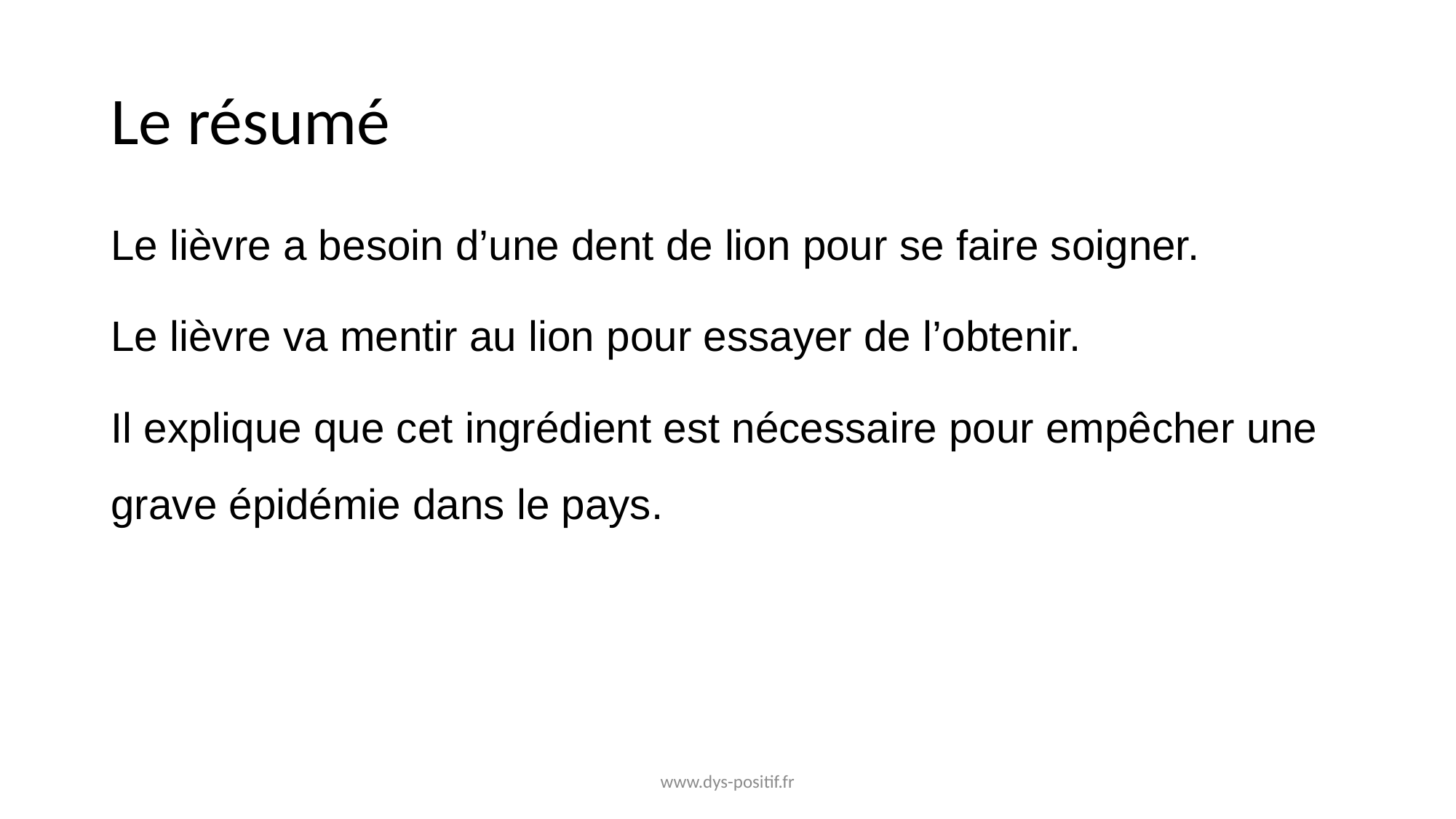

# Le résumé
Le lièvre a besoin d’une dent de lion pour se faire soigner.
Le lièvre va mentir au lion pour essayer de l’obtenir.
Il explique que cet ingrédient est nécessaire pour empêcher une grave épidémie dans le pays.
www.dys-positif.fr